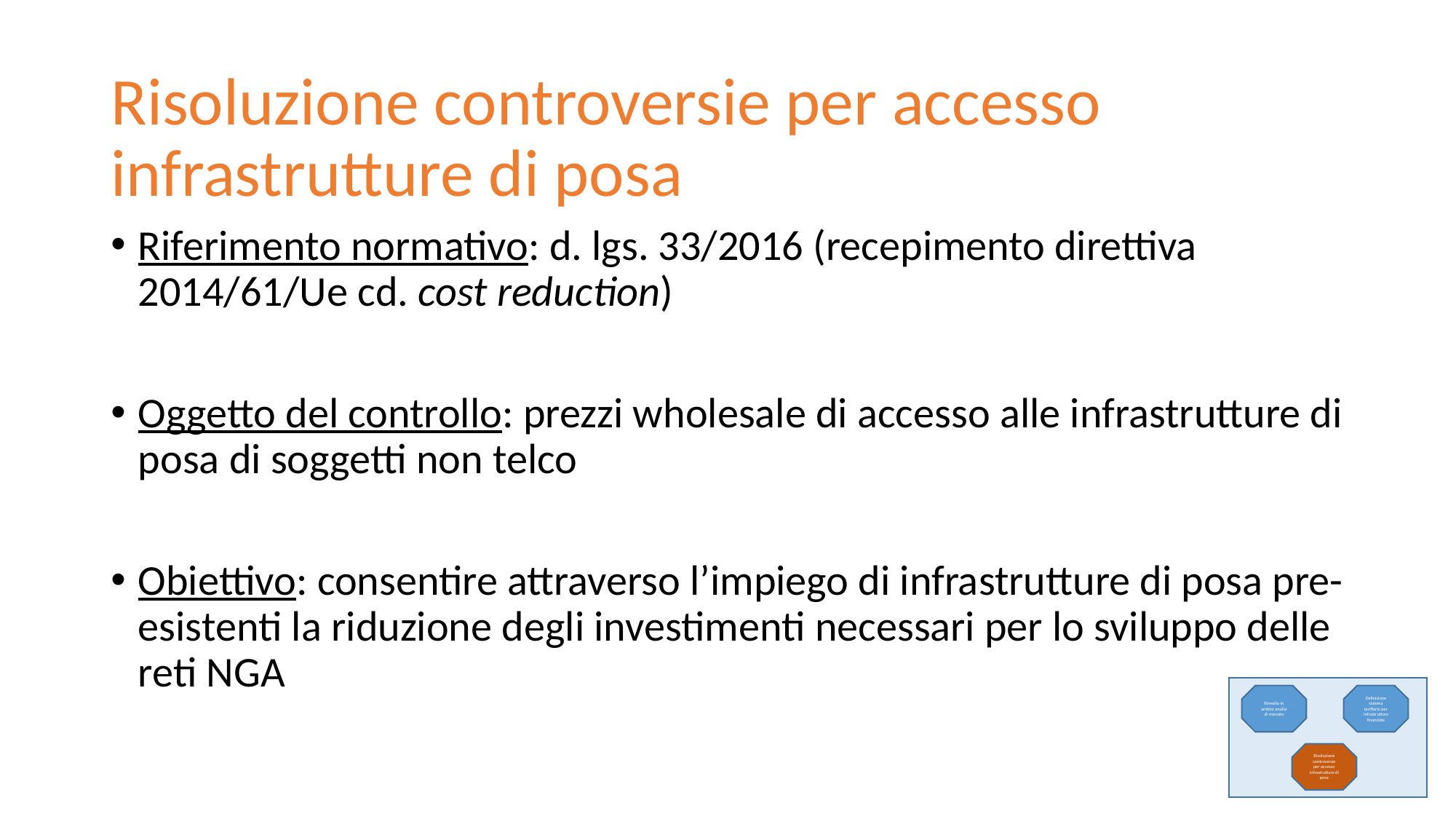

# Risoluzione controversie per accesso infrastrutture di posa
Riferimento normativo: d. lgs. 33/2016 (recepimento direttiva 2014/61/Ue cd. cost reduction)

Oggetto del controllo: prezzi wholesale di accesso alle infrastrutture di posa di soggetti non telco

Obiettivo: consentire attraverso l’impiego di infrastrutture di posa pre-esistenti la riduzione degli investimenti necessari per lo sviluppo delle reti NGA

Rimedio in ambito analisi di mercato
Definizione sistema tariffario per infrastrutture finanziate
Risoluzione controversie per accesso infrastrutture di posa